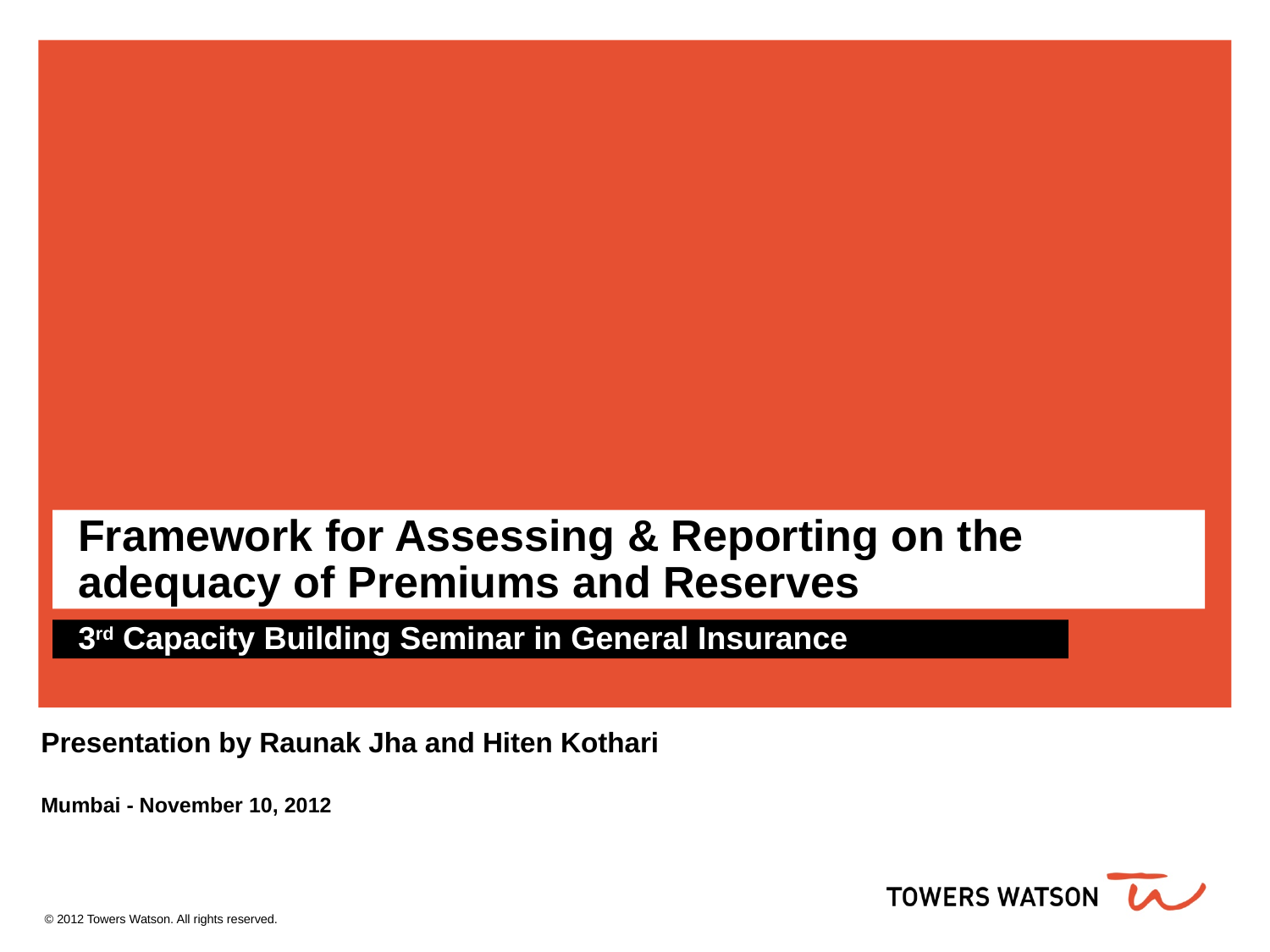

# Framework for Assessing & Reporting on the adequacy of Premiums and Reserves
3rd Capacity Building Seminar in General Insurance
Presentation by Raunak Jha and Hiten Kothari

Mumbai - November 10, 2012